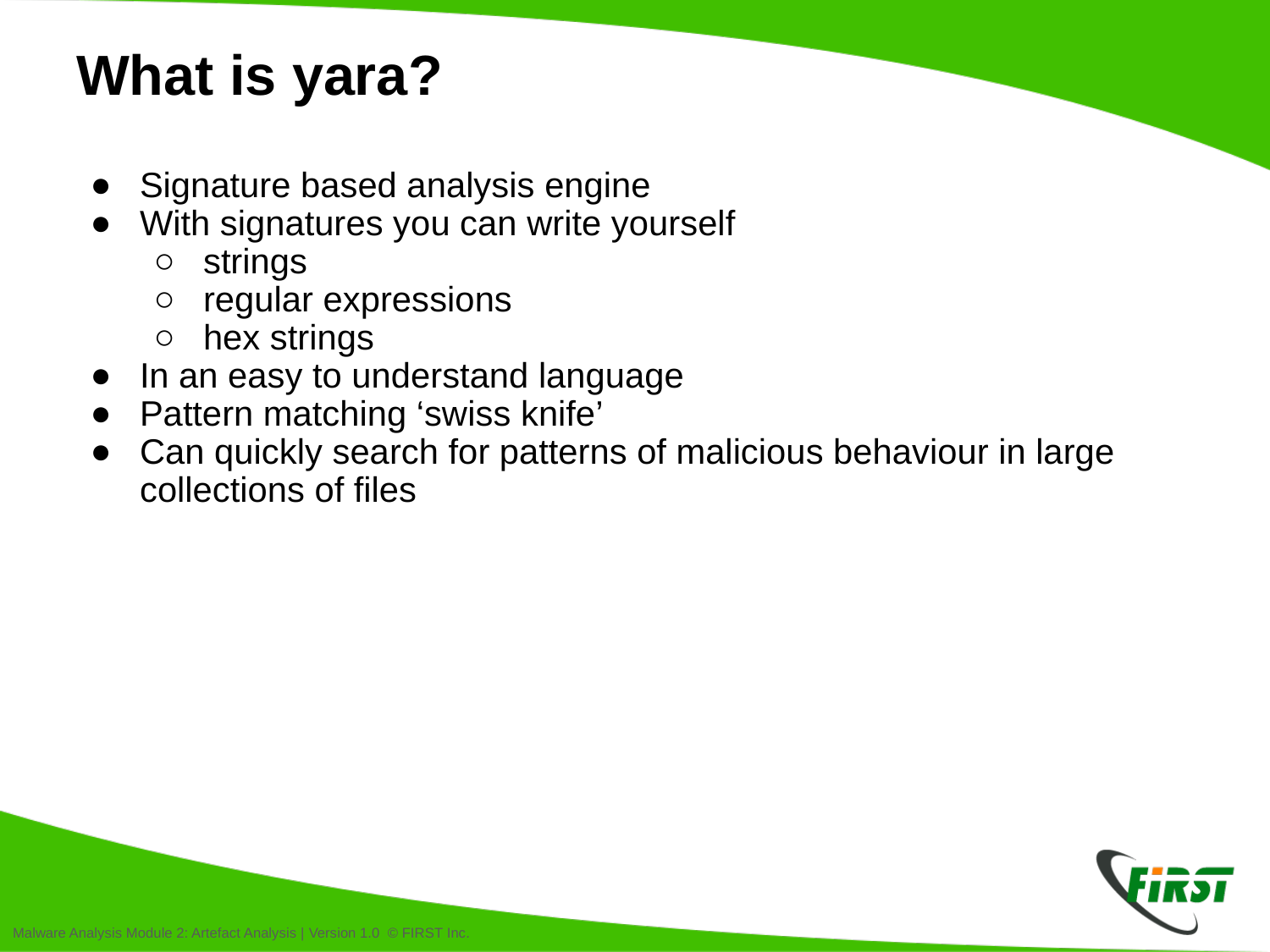

# What is yara?
Signature based analysis engine
With signatures you can write yourself
strings
regular expressions
hex strings
In an easy to understand language
Pattern matching ‘swiss knife’
Can quickly search for patterns of malicious behaviour in large collections of files